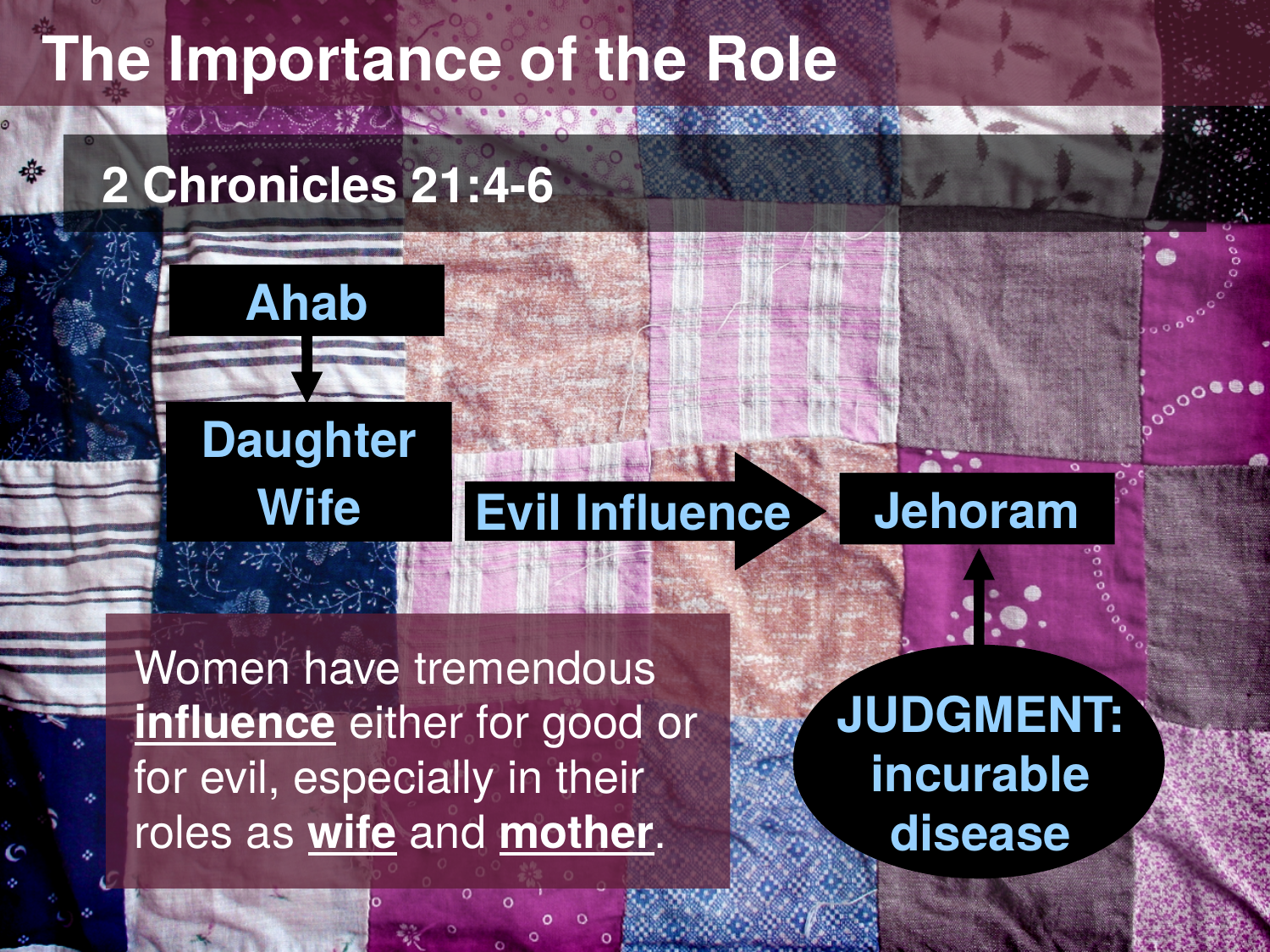

The Importance of the Role
2 Chronicles 21:4-6
Ahab

Daughter

Evil Influence
Wife
Jehoram

Women have tremendous influence either for good or for evil, especially in their roles as wife and mother.

JUDGMENT:
incurable disease